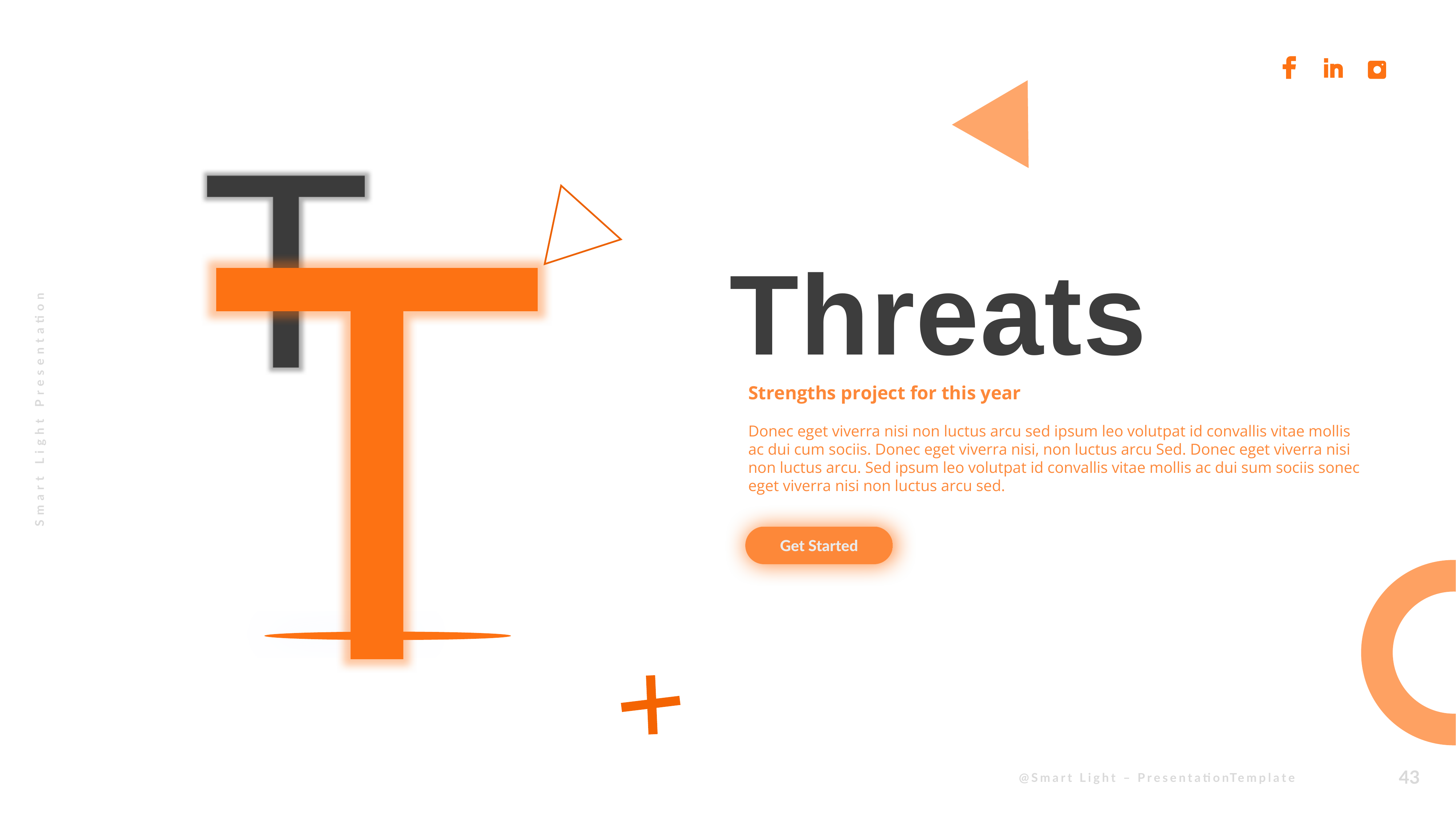

T

Threats

Strengths project for this year

Donec eget viverra nisi non luctus arcu sed ipsum leo volutpat id convallis vitae mollis ac dui cum sociis. Donec eget viverra nisi, non luctus arcu Sed. Donec eget viverra nisi non luctus arcu. Sed ipsum leo volutpat id convallis vitae mollis ac dui sum sociis sonec eget viverra nisi non luctus arcu sed.

Get Started